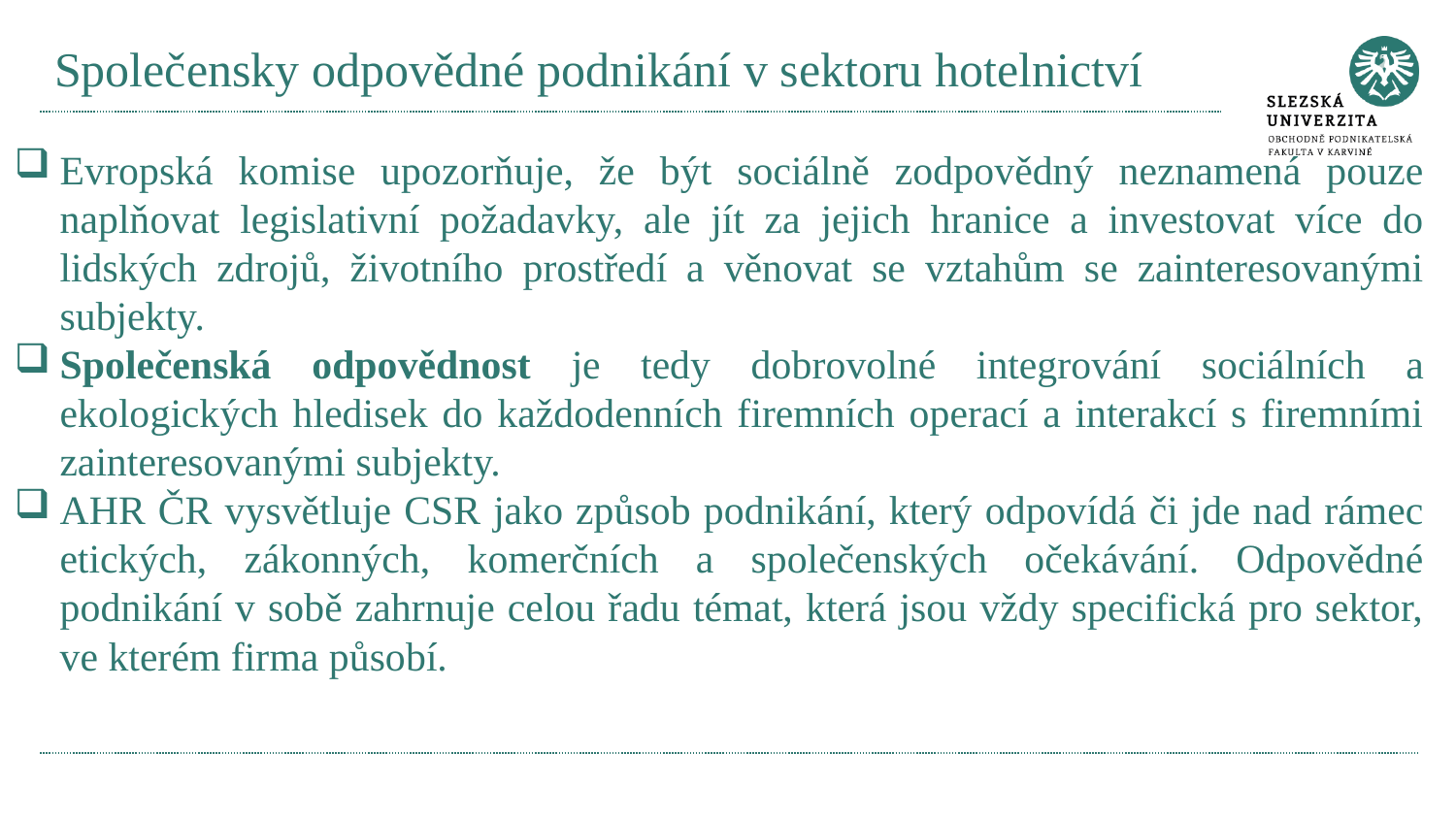

# Společensky odpovědné podnikání v sektoru hotelnictví
Evropská komise upozorňuje, že být sociálně zodpovědný neznamená pouze naplňovat legislativní požadavky, ale jít za jejich hranice a investovat více do lidských zdrojů, životního prostředí a věnovat se vztahům se zainteresovanými subjekty.
Společenská odpovědnost je tedy dobrovolné integrování sociálních a ekologických hledisek do každodenních firemních operací a interakcí s firemními zainteresovanými subjekty.
AHR ČR vysvětluje CSR jako způsob podnikání, který odpovídá či jde nad rámec etických, zákonných, komerčních a společenských očekávání. Odpovědné podnikání v sobě zahrnuje celou řadu témat, která jsou vždy specifická pro sektor, ve kterém firma působí.